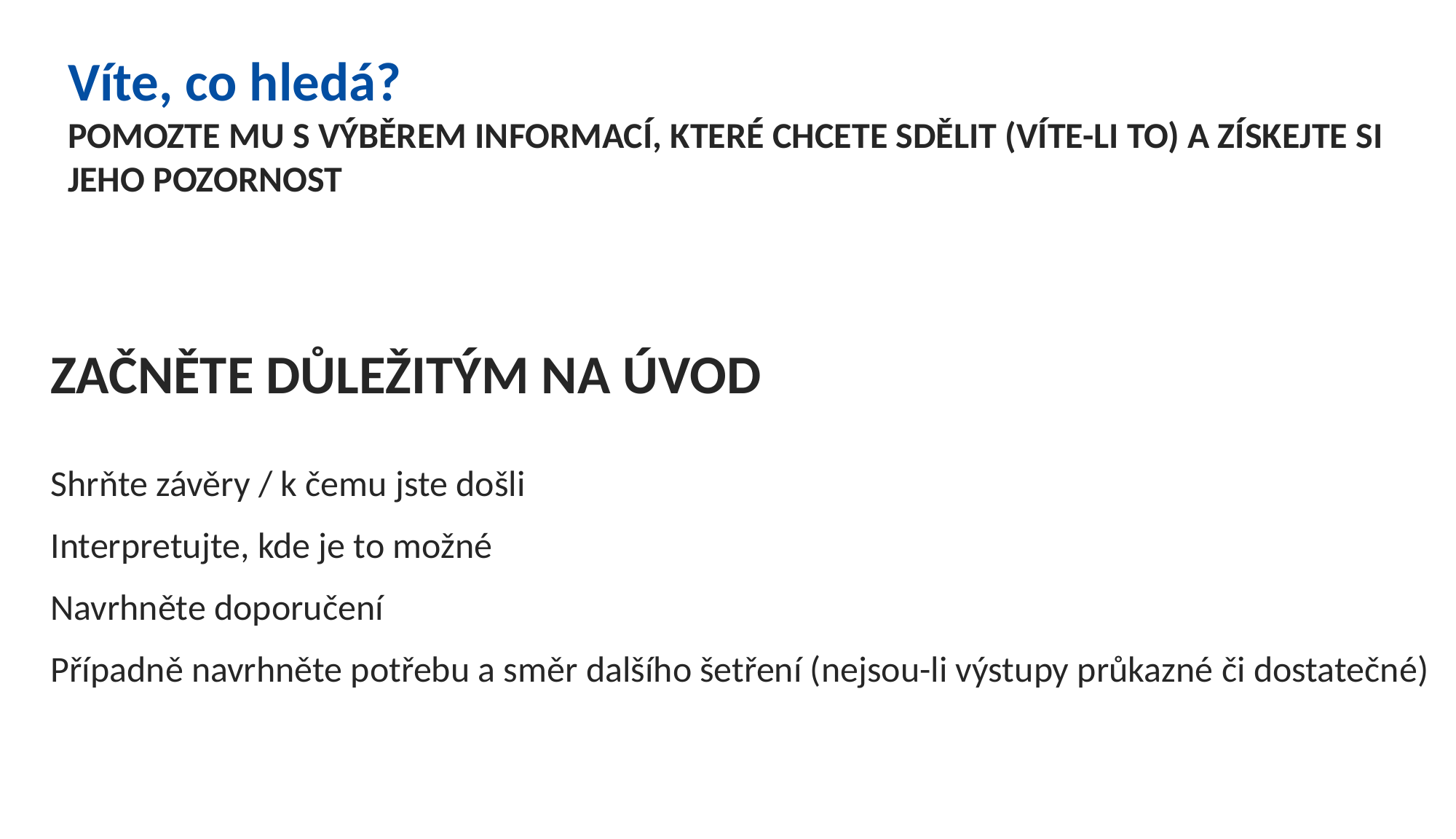

Víte, co hledá?
Pomozte mu s výběrem informací, které chcete sdělit (víte-li to) a získejte si jeho pozornost

Začněte důležitým na úvod

Shrňte závěry / k čemu jste došli
Interpretujte, kde je to možné
Navrhněte doporučení
Případně navrhněte potřebu a směr dalšího šetření (nejsou-li výstupy průkazné či dostatečné)